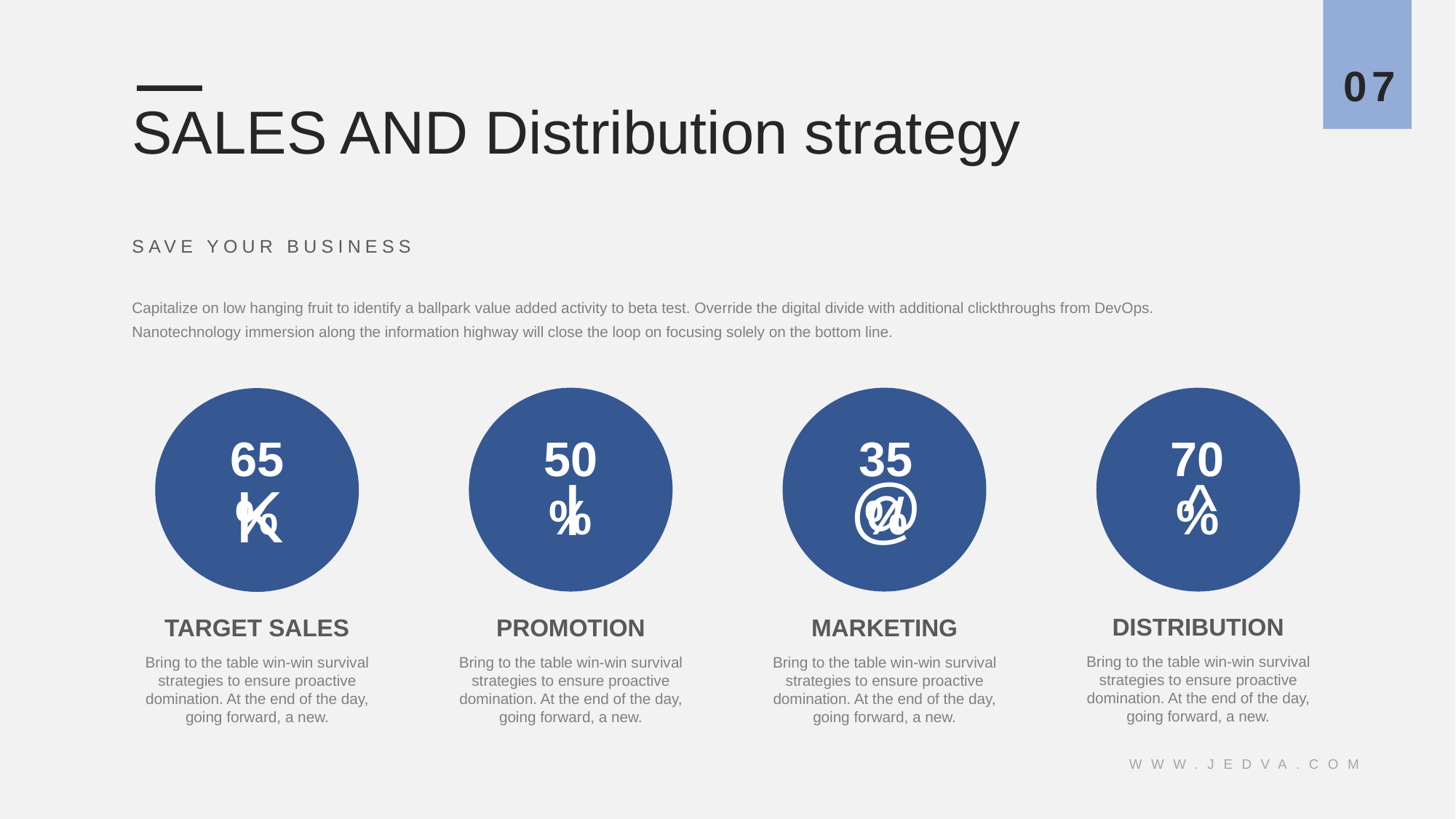

07

SALES AND Distribution strategy
SAVE YOUR BUSINESS
Capitalize on low hanging fruit to identify a ballpark value added activity to beta test. Override the digital divide with additional clickthroughs from DevOps. Nanotechnology immersion along the information highway will close the loop on focusing solely on the bottom line.

65%
K
50%
I
35%
@
70%
^
DISTRIBUTION
Bring to the table win-win survival strategies to ensure proactive domination. At the end of the day, going forward, a new.
TARGET SALES
Bring to the table win-win survival strategies to ensure proactive domination. At the end of the day, going forward, a new.
PROMOTION
Bring to the table win-win survival strategies to ensure proactive domination. At the end of the day, going forward, a new.
MARKETING
Bring to the table win-win survival strategies to ensure proactive domination. At the end of the day, going forward, a new.
WWW.JEDVA.COM